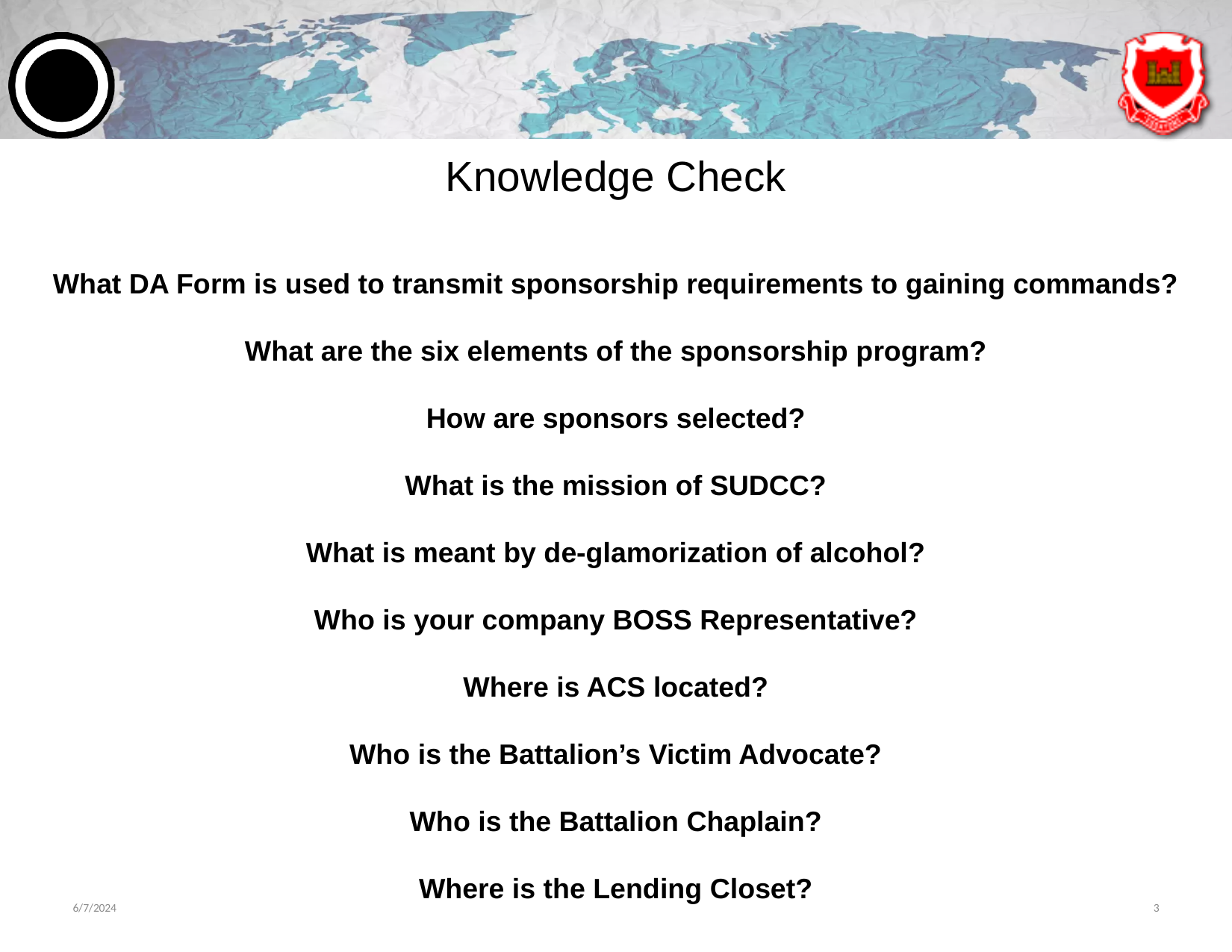

# Knowledge Check
What DA Form is used to transmit sponsorship requirements to gaining commands?

What are the six elements of the sponsorship program?

How are sponsors selected?

What is the mission of SUDCC?

What is meant by de-glamorization of alcohol?

Who is your company BOSS Representative?

Where is ACS located?

Who is the Battalion’s Victim Advocate?

Who is the Battalion Chaplain?

Where is the Lending Closet?
6/7/2024
3